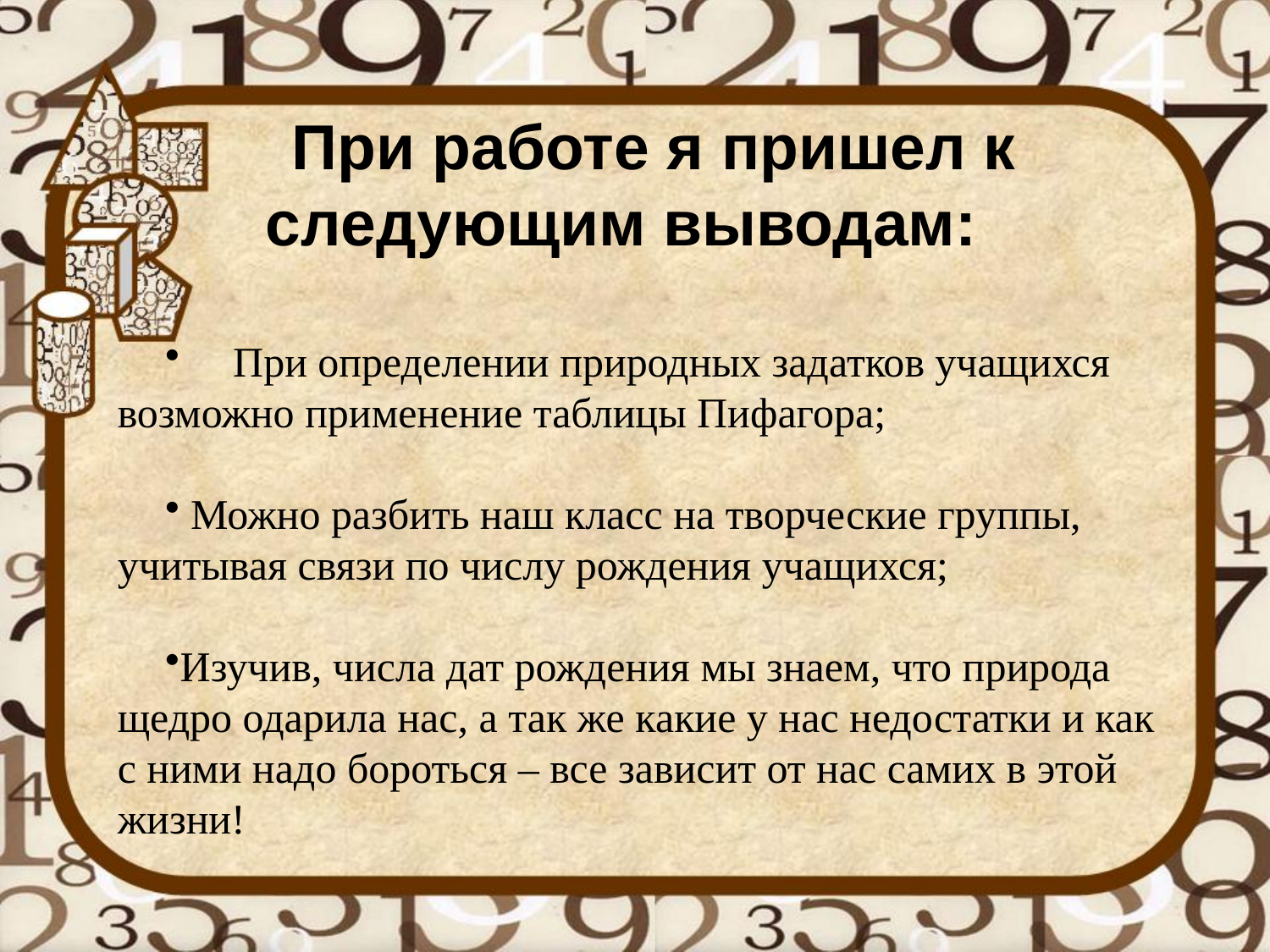

При работе я пришел к следующим выводам:

     При определении природных задатков учащихся      возможно применение таблицы Пифагора;

 Можно разбить наш класс на творческие группы, учитывая связи по числу рождения учащихся;

Изучив, числа дат рождения мы знаем, что природа щедро одарила нас, а так же какие у нас недостатки и как с ними надо бороться – все зависит от нас самих в этой жизни!